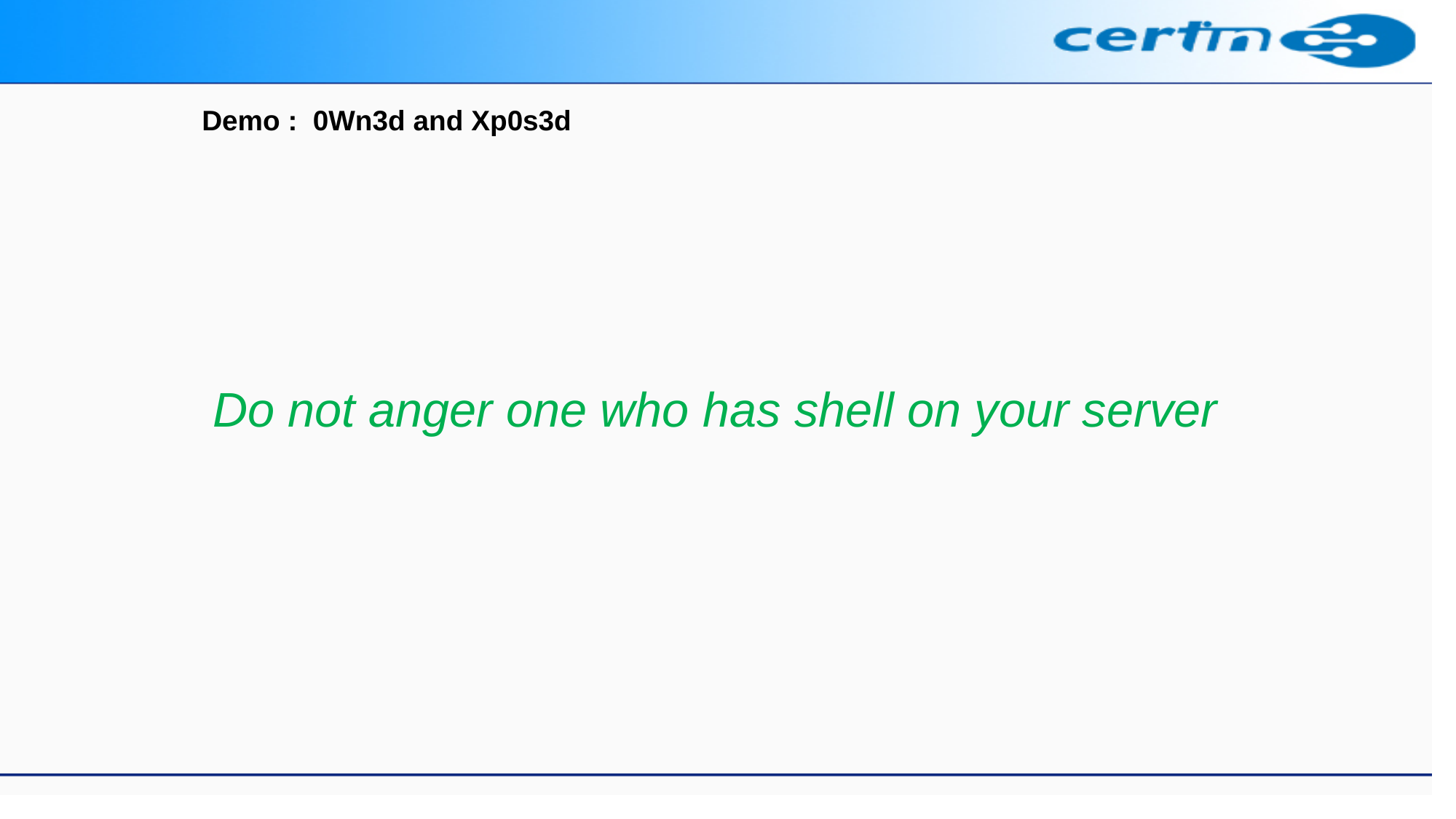

# Demo :  0Wn3d and Xp0s3d

Do not anger one who has shell on your server